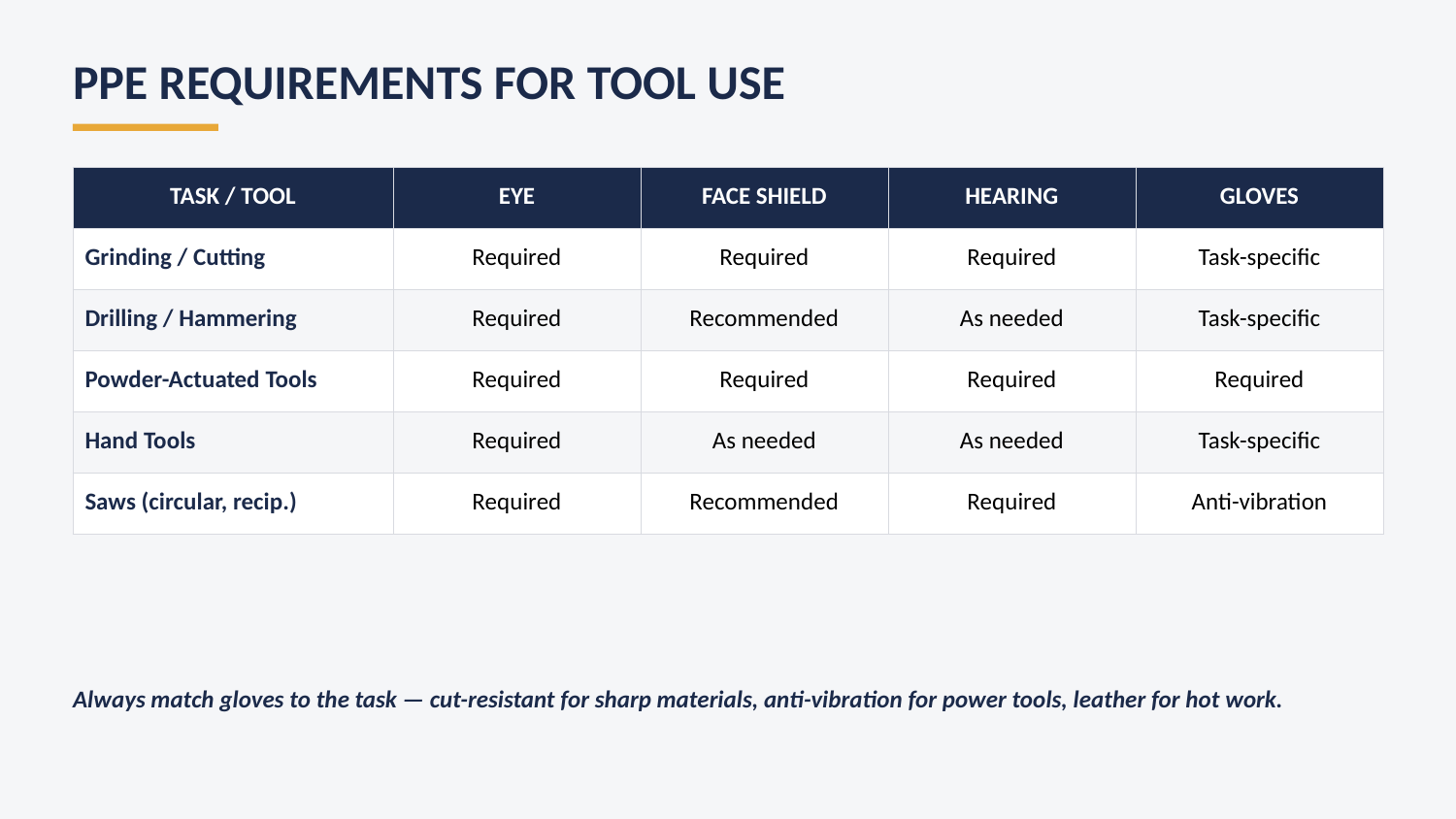

PPE REQUIREMENTS FOR TOOL USE

| TASK / TOOL | EYE | FACE SHIELD | HEARING | GLOVES |
| --- | --- | --- | --- | --- |
| Grinding / Cutting | Required | Required | Required | Task-specific |
| Drilling / Hammering | Required | Recommended | As needed | Task-specific |
| Powder-Actuated Tools | Required | Required | Required | Required |
| Hand Tools | Required | As needed | As needed | Task-specific |
| Saws (circular, recip.) | Required | Recommended | Required | Anti-vibration |
Always match gloves to the task — cut-resistant for sharp materials, anti-vibration for power tools, leather for hot work.